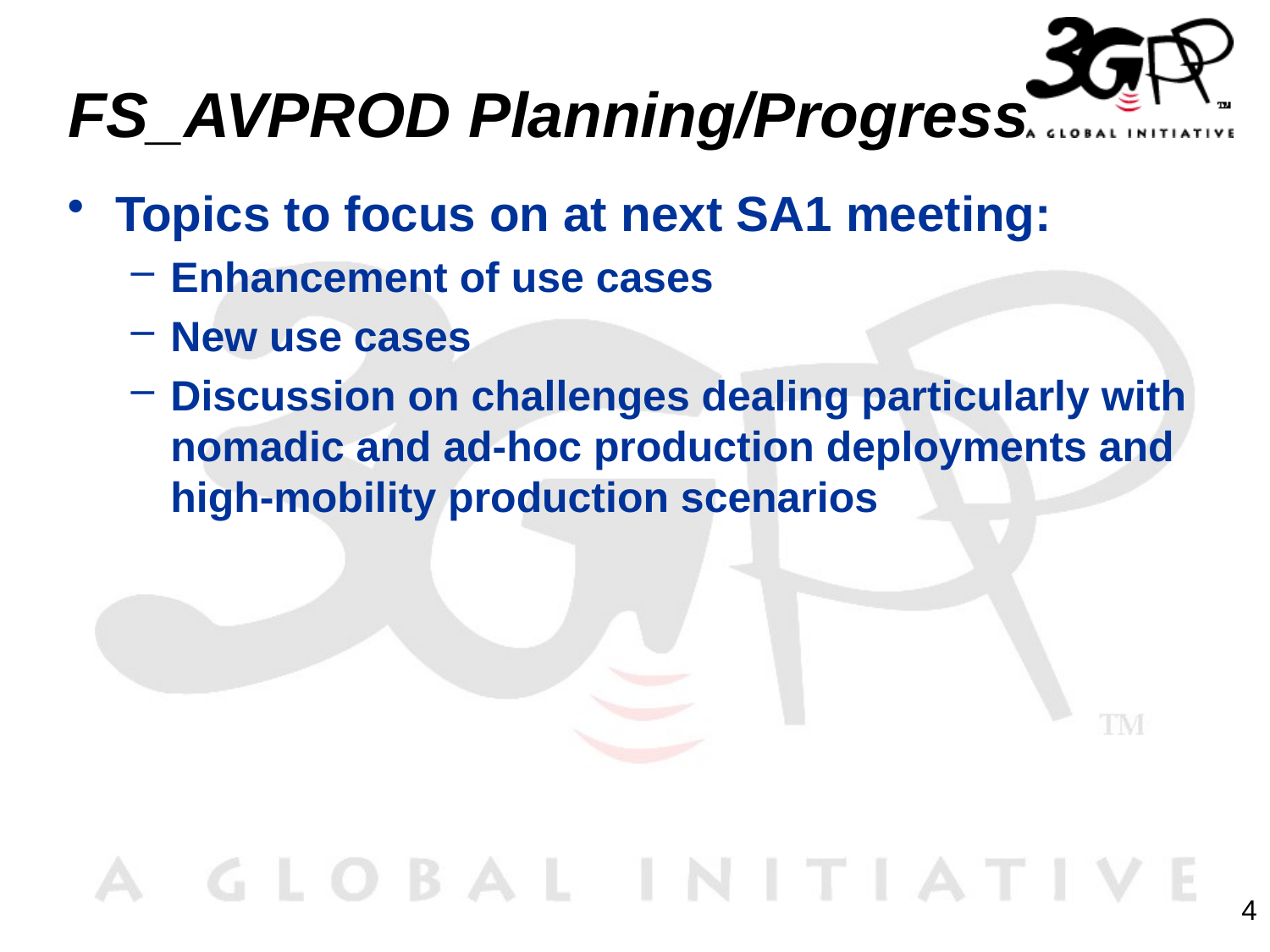

# FS_AVPROD Planning/Progress
Topics to focus on at next SA1 meeting:
Enhancement of use cases
New use cases
Discussion on challenges dealing particularly with nomadic and ad-hoc production deployments and high-mobility production scenarios
4